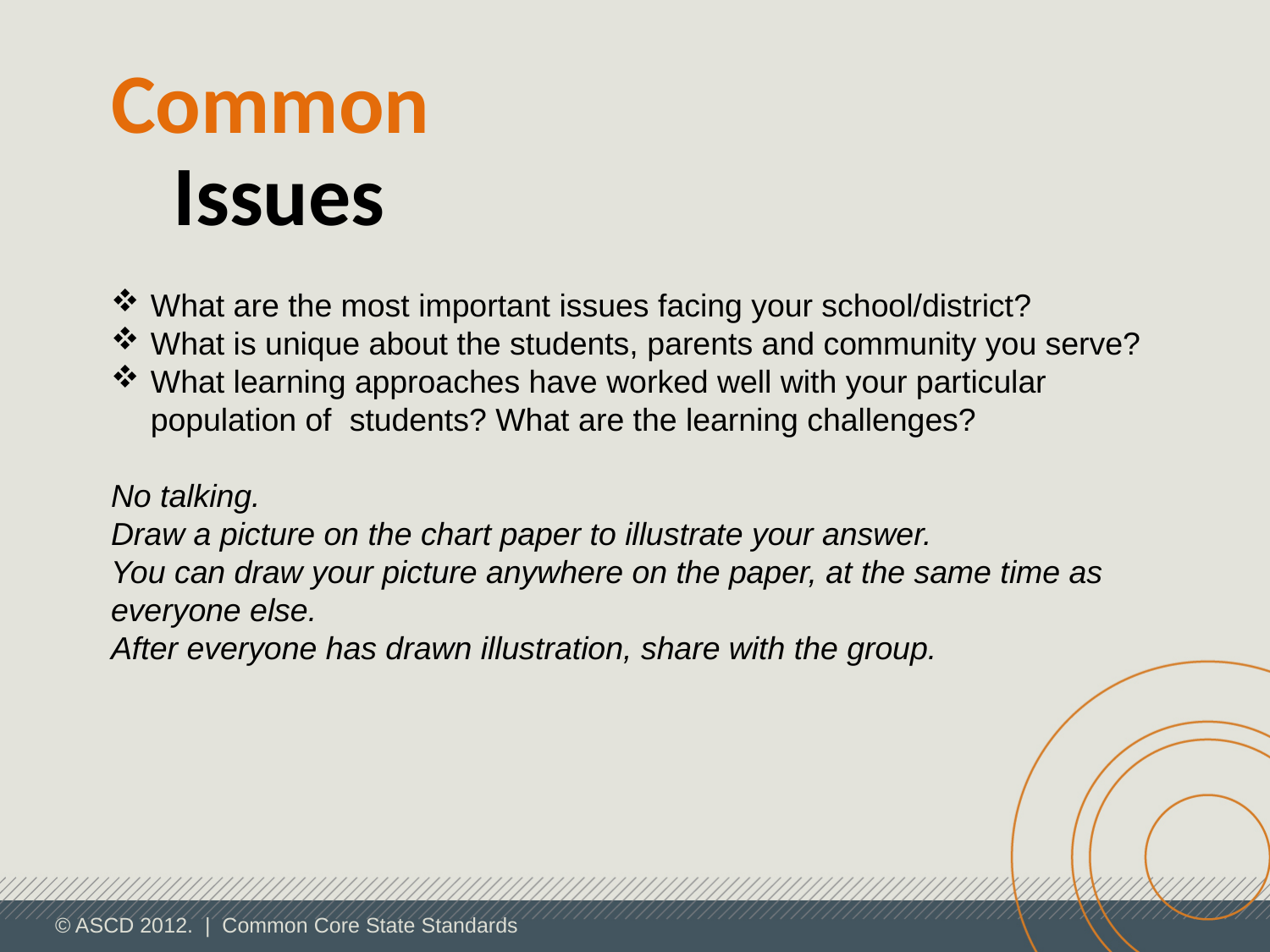

Common
Issues
What are the most important issues facing your school/district?
What is unique about the students, parents and community you serve?
What learning approaches have worked well with your particular population of  students? What are the learning challenges?

No talking.
Draw a picture on the chart paper to illustrate your answer.
You can draw your picture anywhere on the paper, at the same time as everyone else.
After everyone has drawn illustration, share with the group.

© ASCD 2012.  |  Common Core State Standards